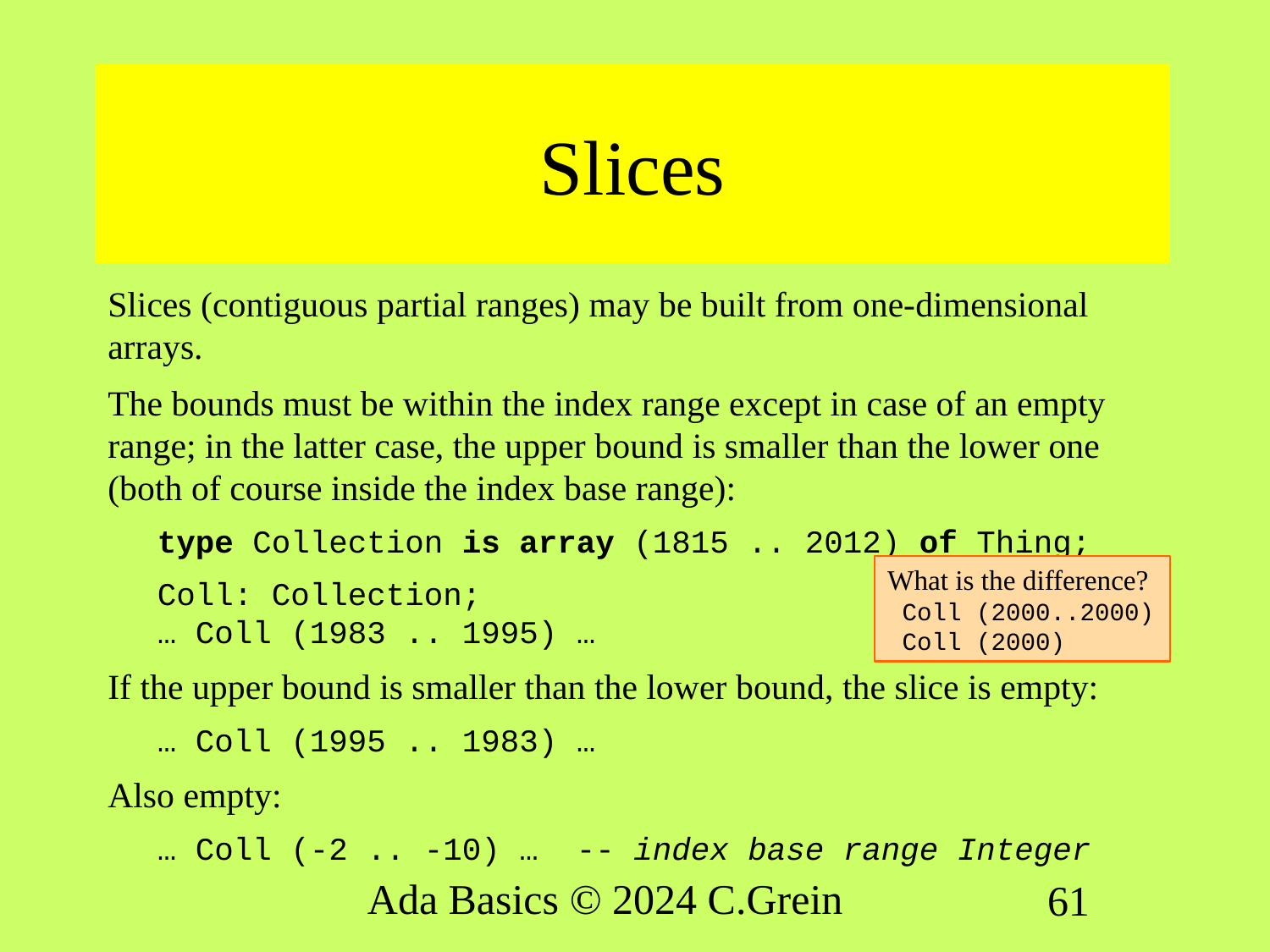

# Slices
Slices (contiguous partial ranges) may be built from one-dimensional arrays.
The bounds must be within the index range except in case of an empty range; in the latter case, the upper bound is smaller than the lower one (both of course inside the index base range):
type Collection is array (1815 .. 2012) of Thing;
Coll: Collection;
… Coll (1983 .. 1995) …
If the upper bound is smaller than the lower bound, the slice is empty:
… Coll (1995 .. 1983) …
Also empty:
… Coll (-2 .. -10) …  -- index base range Integer

What is the difference?
 Coll (2000..2000)
 Coll (2000)
Ada Basics © 2024 C.Grein
61